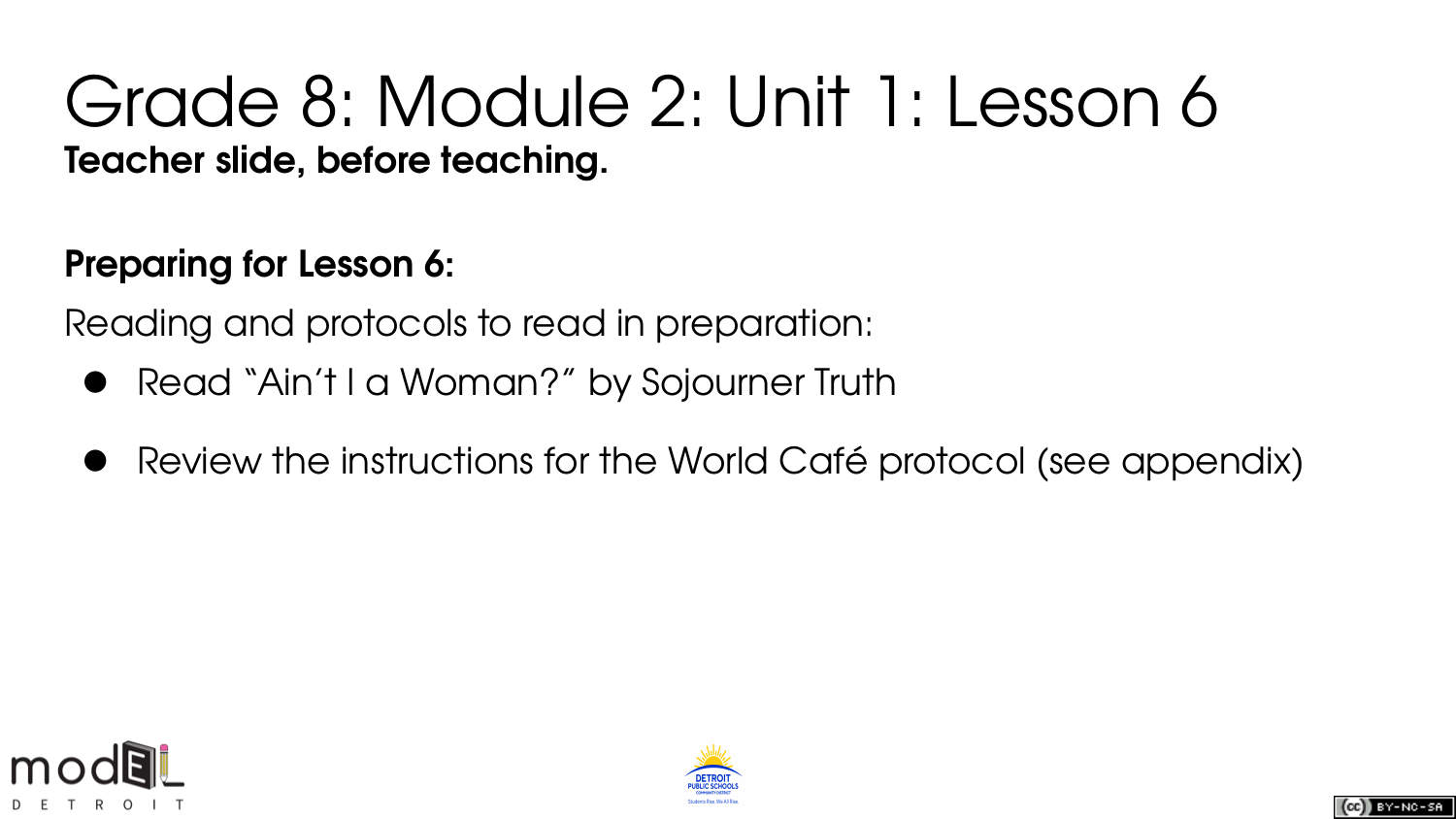

# Grade 8: Module 2: Unit 1: Lesson 6
Teacher slide, before teaching.
Preparing for Lesson 6:
Reading and protocols to read in preparation:
Read “Ain’t I a Woman?” by Sojourner Truth
Review the instructions for the World Café protocol (see appendix)